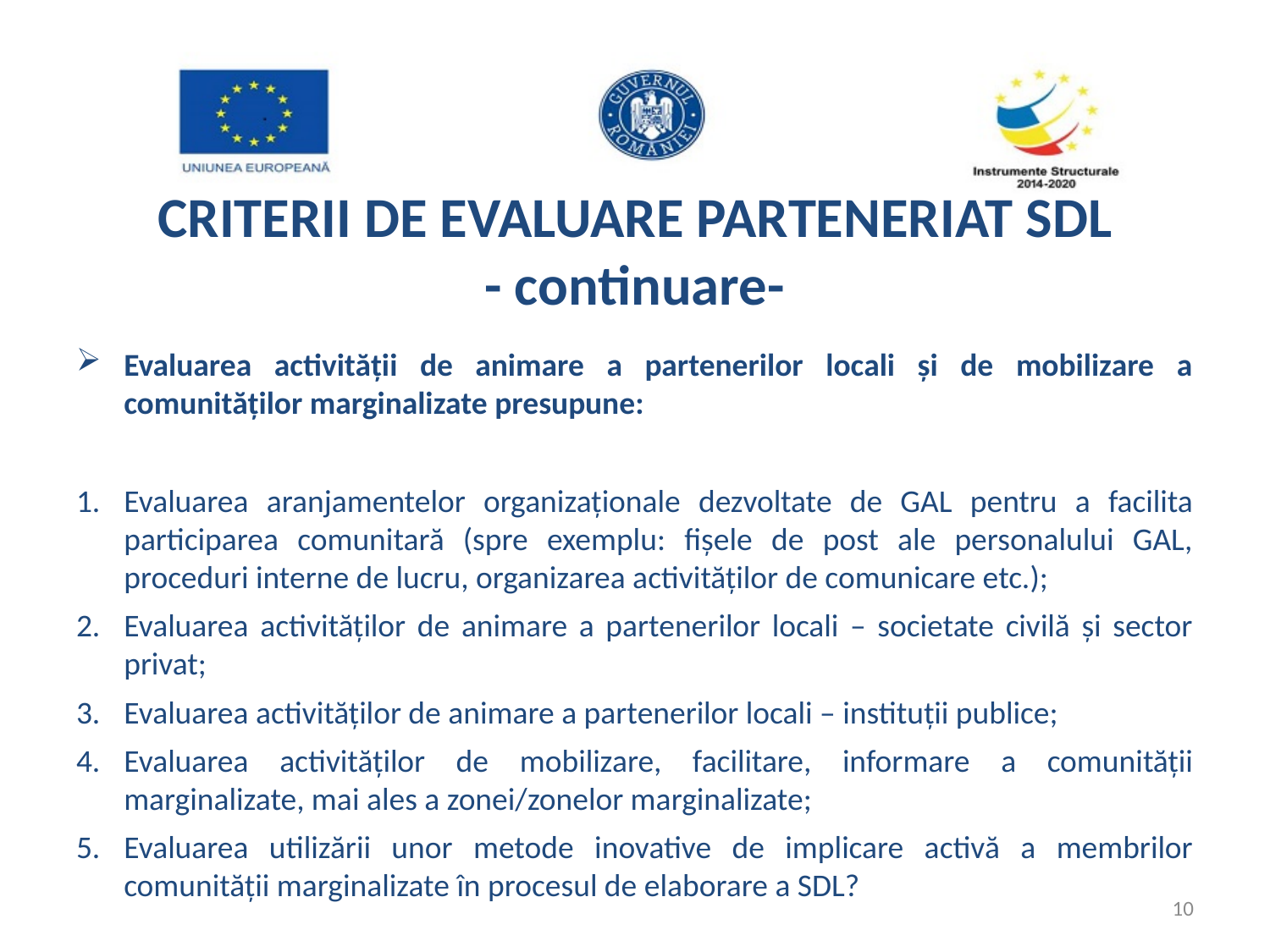

# CRITERII DE EVALUARE PARTENERIAT SDL - continuare-
Evaluarea activității de animare a partenerilor locali și de mobilizare a comunităților marginalizate presupune:

Evaluarea aranjamentelor organizaționale dezvoltate de GAL pentru a facilita participarea comunitară (spre exemplu: fișele de post ale personalului GAL, proceduri interne de lucru, organizarea activităților de comunicare etc.);
Evaluarea activităților de animare a partenerilor locali – societate civilă și sector privat;
Evaluarea activităților de animare a partenerilor locali – instituții publice;
Evaluarea activităților de mobilizare, facilitare, informare a comunității marginalizate, mai ales a zonei/zonelor marginalizate;
Evaluarea utilizării unor metode inovative de implicare activă a membrilor comunității marginalizate în procesul de elaborare a SDL?

10